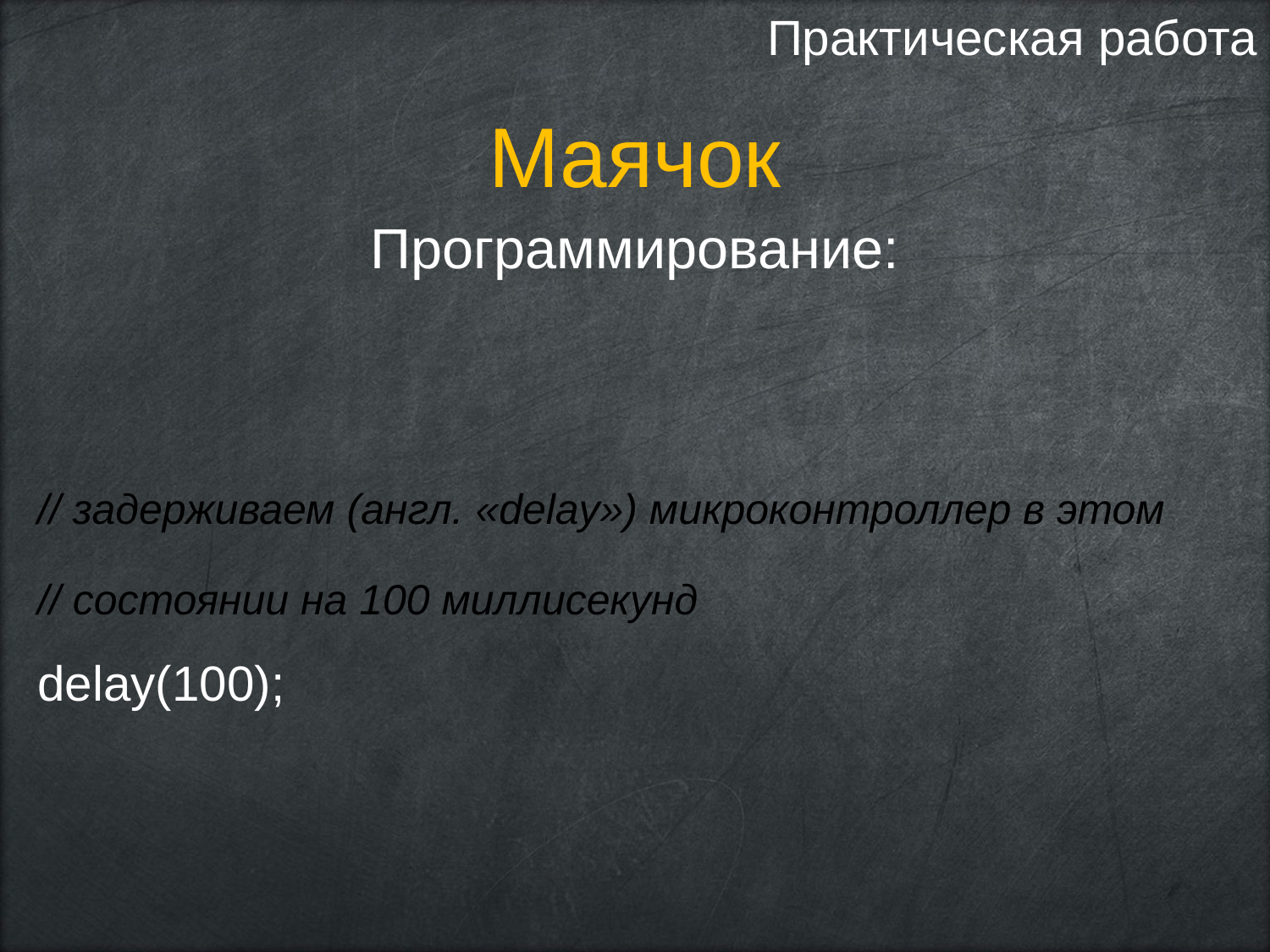

Практическая работа
Маячок
Программирование:
// задерживаем (англ. «delay») микроконтроллер в этом
// состоянии на 100 миллисекунд
delay(100);